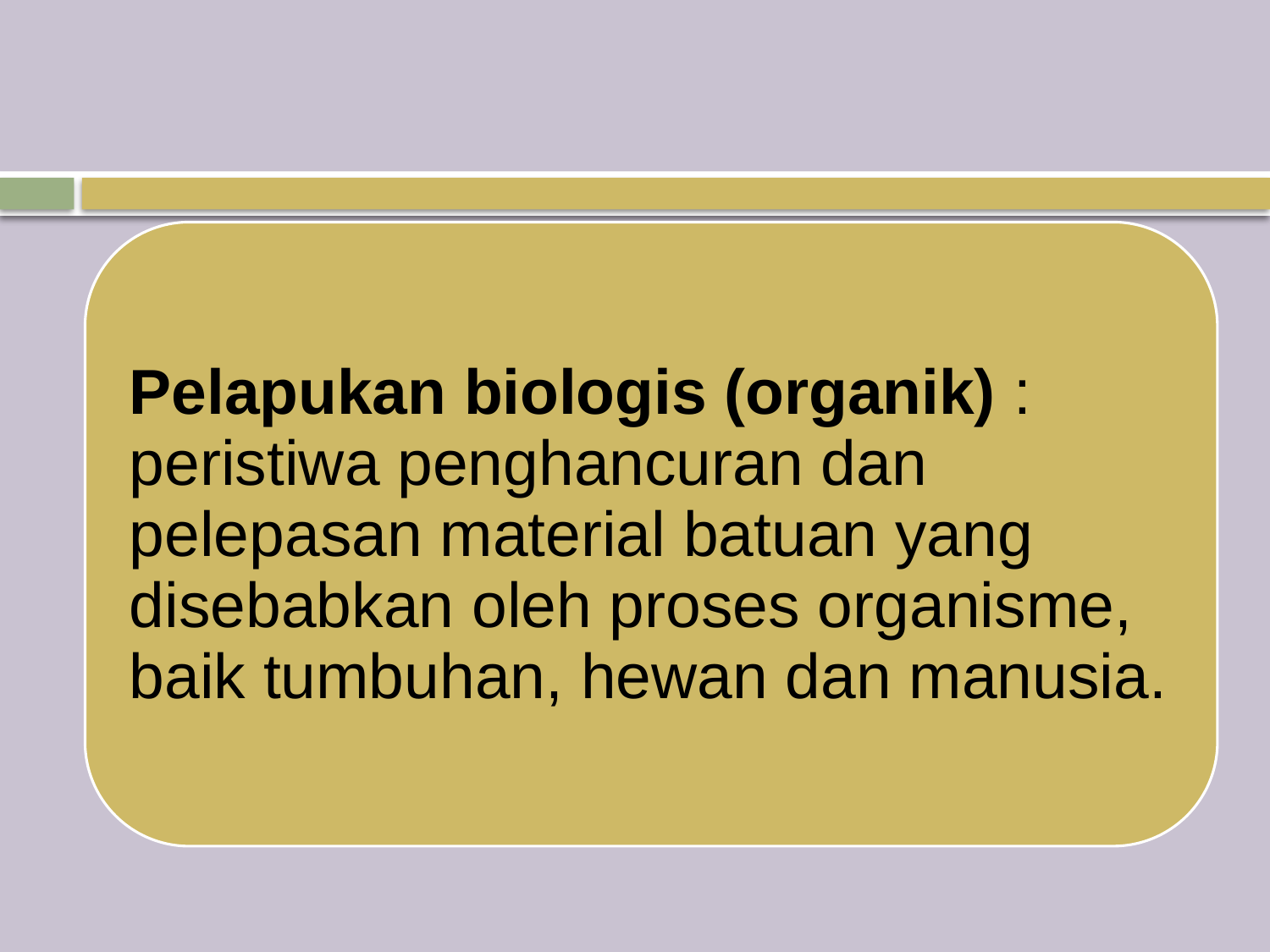

Pelapukan biologis (organik) : peristiwa penghancuran dan pelepasan material batuan yang disebabkan oleh proses organisme, baik tumbuhan, hewan dan manusia.